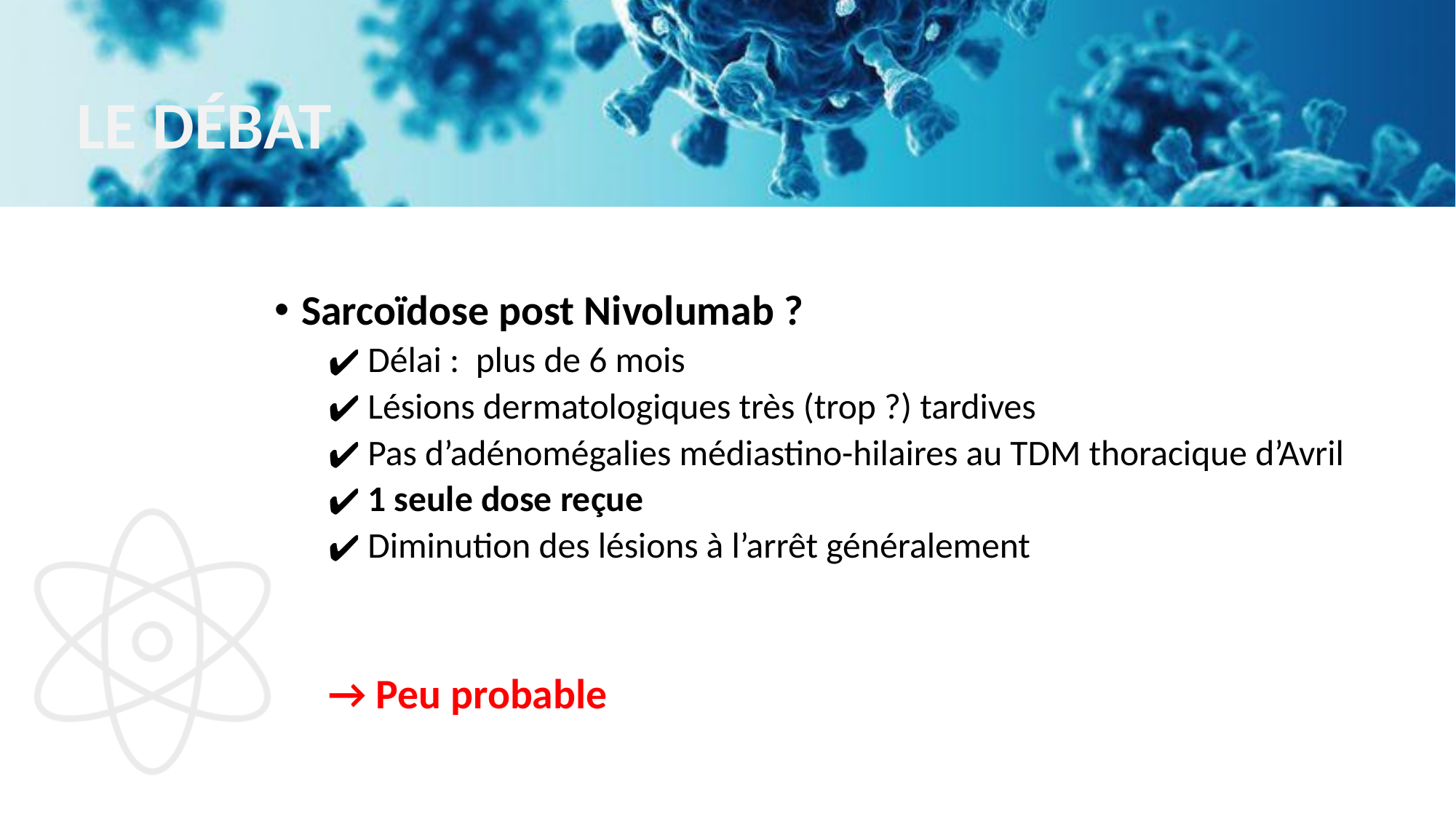

# LE DÉBAT

Sarcoïdose post Nivolumab ?
 Délai :  plus de 6 mois
 Lésions dermatologiques très (trop ?) tardives
 Pas d’adénomégalies médiastino-hilaires au TDM thoracique d’Avril
 1 seule dose reçue
 Diminution des lésions à l’arrêt généralement

			→ Peu probable